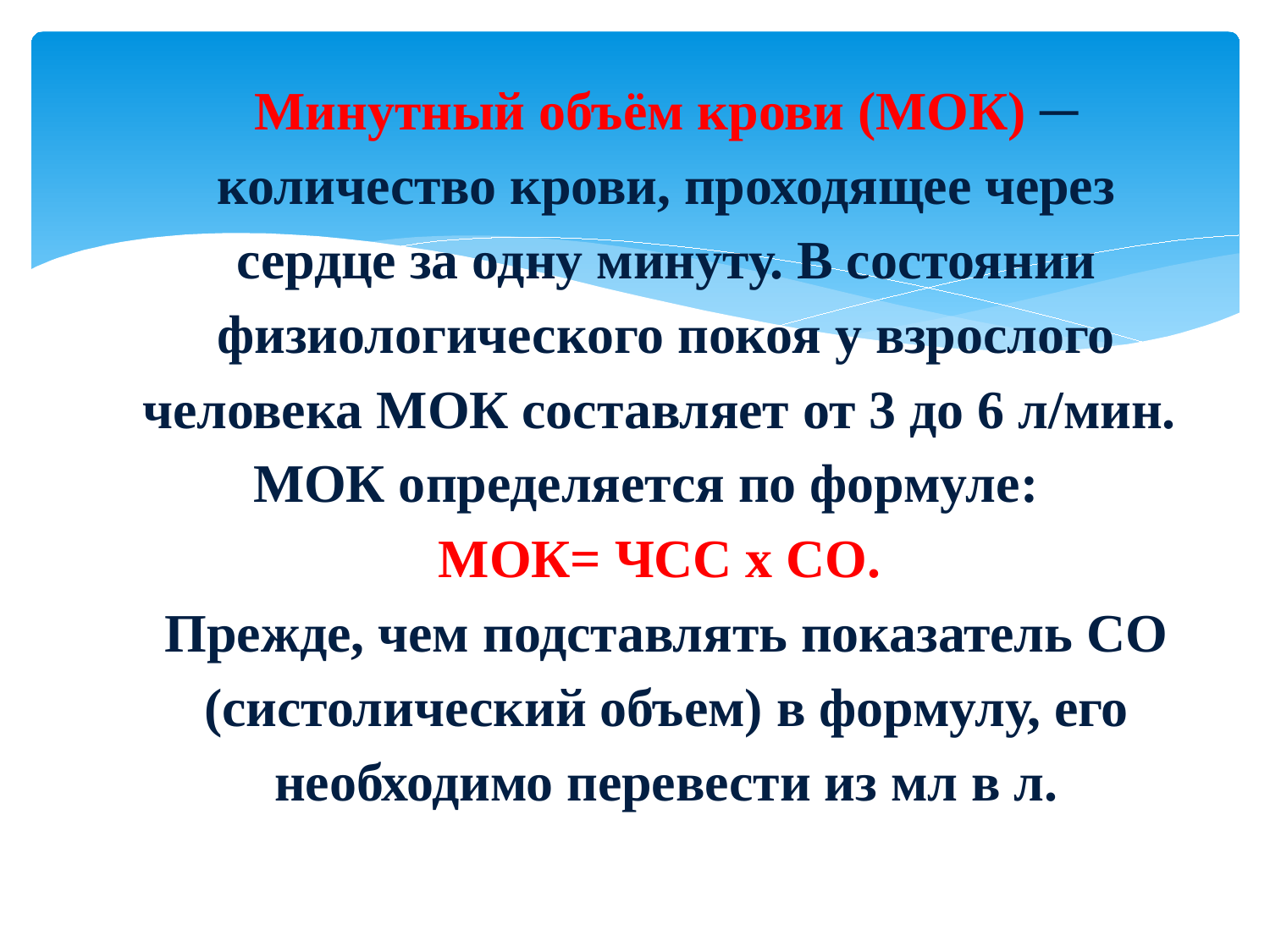

# Минутный объём крови (МОК) ─ количество крови, проходящее через сердце за одну минуту. В состоянии физиологического покоя у взрослого человека МОК составляет от 3 до 6 л/мин. МОК определяется по формуле: МОК= ЧСС х СО. Прежде, чем подставлять показатель СО (систолический объем) в формулу, его необходимо перевести из мл в л.